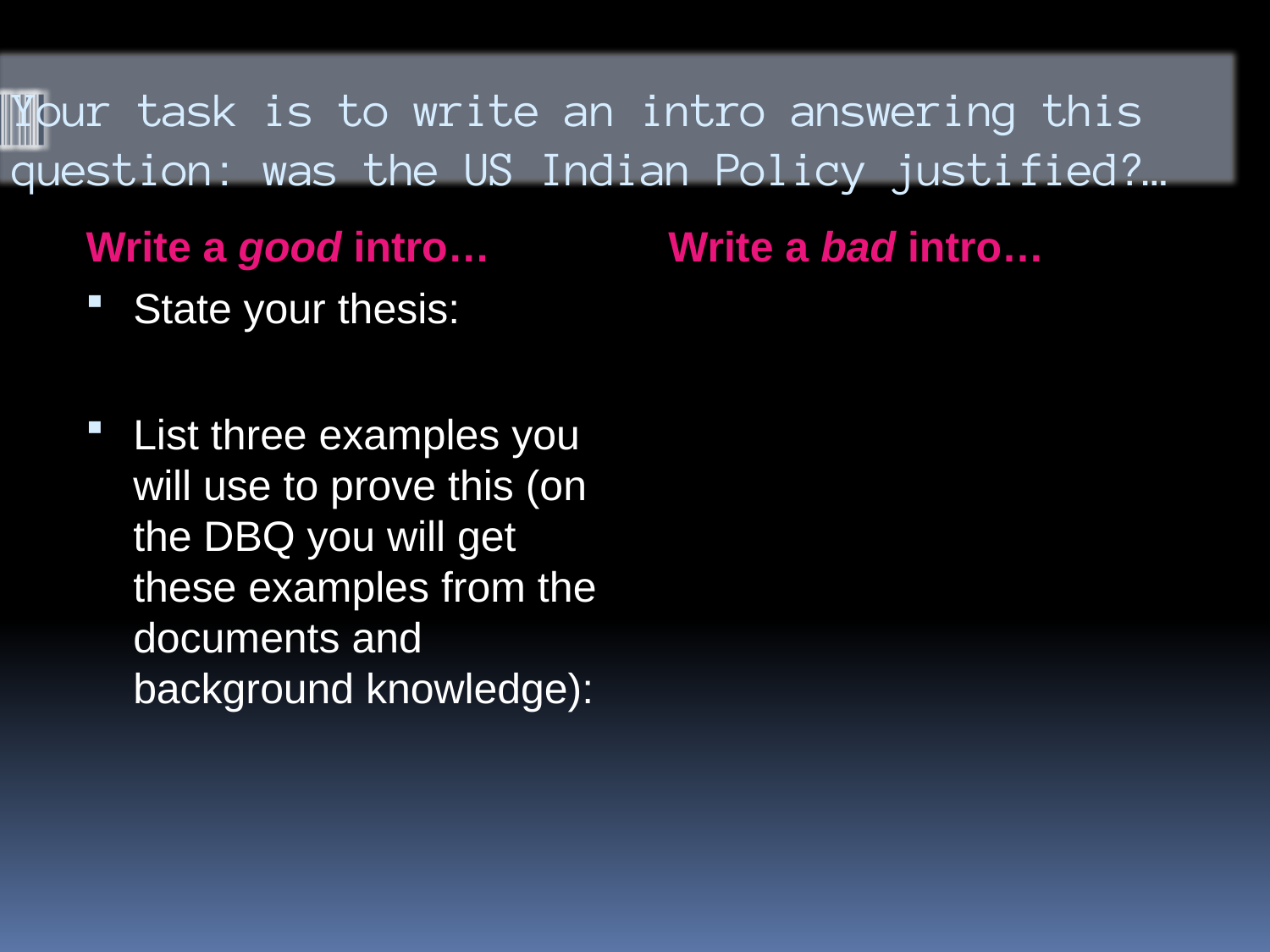

# Your task is to write an intro answering this question: was the US Indian Policy justified?…
Write a good intro…
Write a bad intro…
State your thesis:

List three examples you will use to prove this (on the DBQ you will get these examples from the documents and background knowledge):